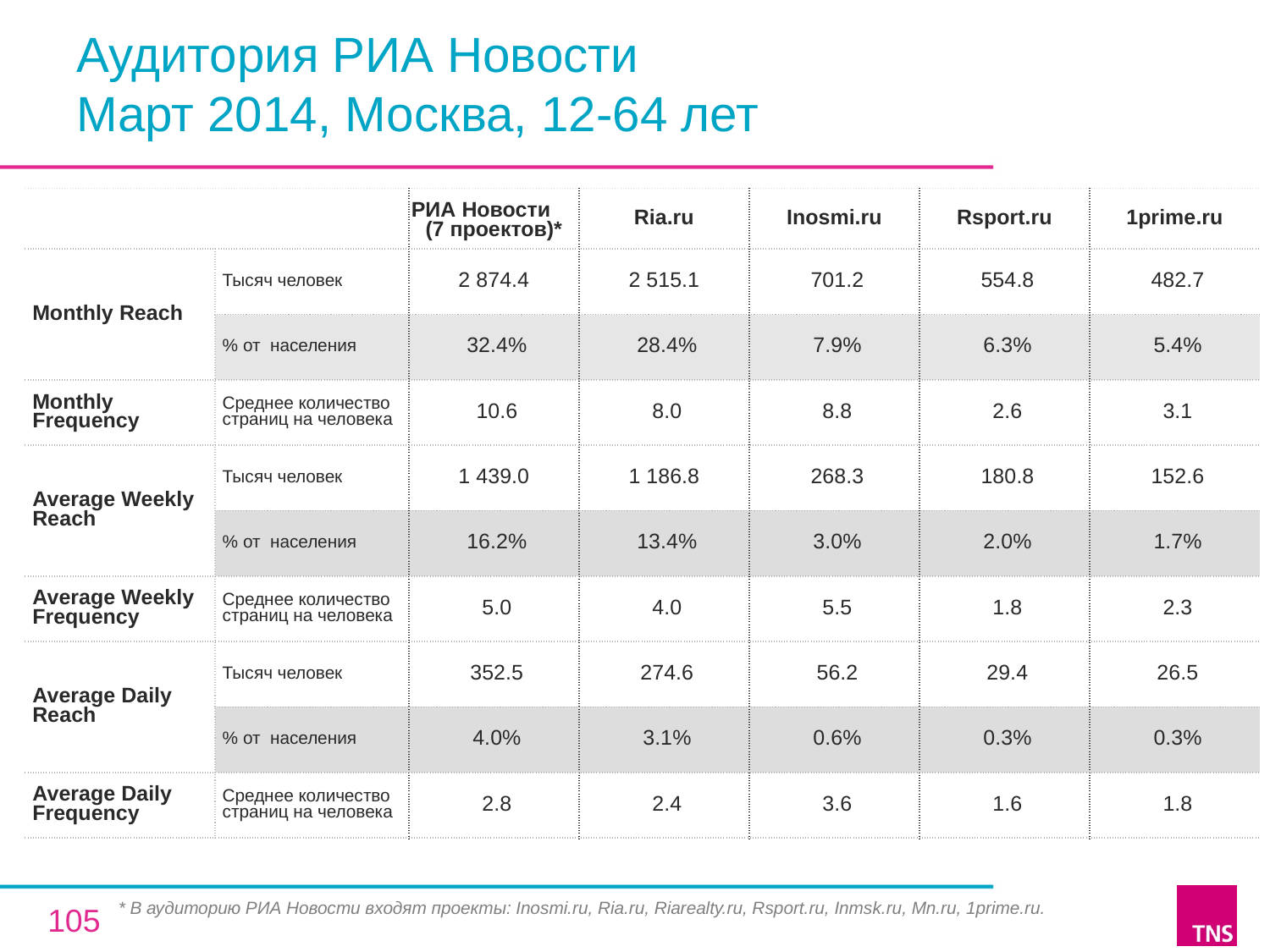

# Аудитория РИА Новости Март 2014, Москва, 12-64 лет
|  |  | РИА Новости (7 проектов)\* | Ria.ru | Inosmi.ru | Rsport.ru | 1prime.ru |
| --- | --- | --- | --- | --- | --- | --- |
| Monthly Reach | Тысяч человек | 2 874.4 | 2 515.1 | 701.2 | 554.8 | 482.7 |
|  | % от населения | 32.4% | 28.4% | 7.9% | 6.3% | 5.4% |
| Monthly Frequency | Среднее количество страниц на человека | 10.6 | 8.0 | 8.8 | 2.6 | 3.1 |
| Average Weekly Reach | Тысяч человек | 1 439.0 | 1 186.8 | 268.3 | 180.8 | 152.6 |
|  | % от населения | 16.2% | 13.4% | 3.0% | 2.0% | 1.7% |
| Average Weekly Frequency | Среднее количество страниц на человека | 5.0 | 4.0 | 5.5 | 1.8 | 2.3 |
| Average Daily Reach | Тысяч человек | 352.5 | 274.6 | 56.2 | 29.4 | 26.5 |
|  | % от населения | 4.0% | 3.1% | 0.6% | 0.3% | 0.3% |
| Average Daily Frequency | Среднее количество страниц на человека | 2.8 | 2.4 | 3.6 | 1.6 | 1.8 |
* В аудиторию РИА Новости входят проекты: Inosmi.ru, Ria.ru, Riarealty.ru, Rsport.ru, Inmsk.ru, Mn.ru, 1prime.ru.
105